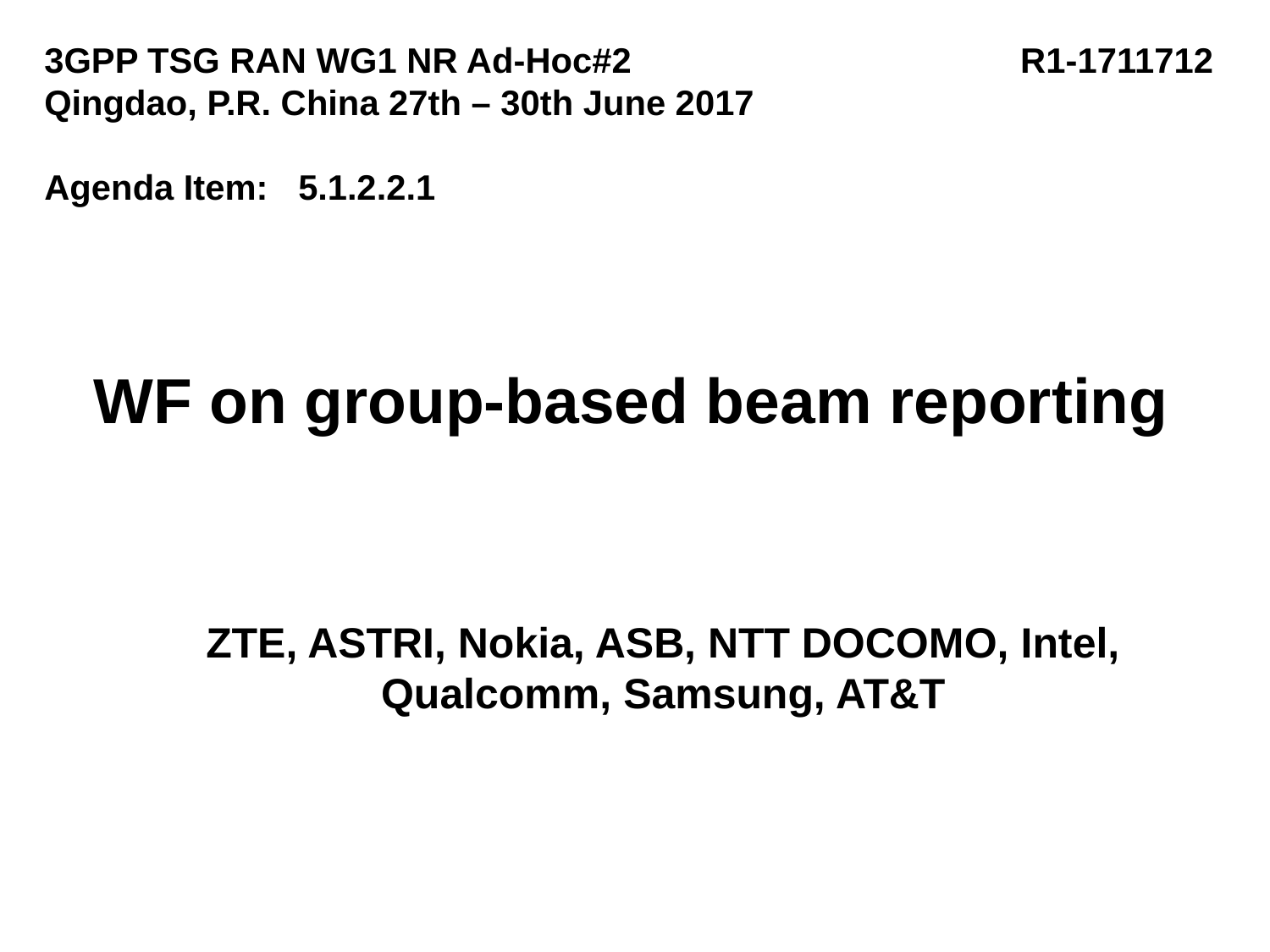

3GPP TSG RAN WG1 NR Ad-Hoc#2 		                      R1-1711712
Qingdao, P.R. China 27th – 30th June 2017

Agenda Item:	5.1.2.2.1

# WF on group-based beam reporting
ZTE, ASTRI, Nokia, ASB, NTT DOCOMO, Intel, Qualcomm, Samsung, AT&T